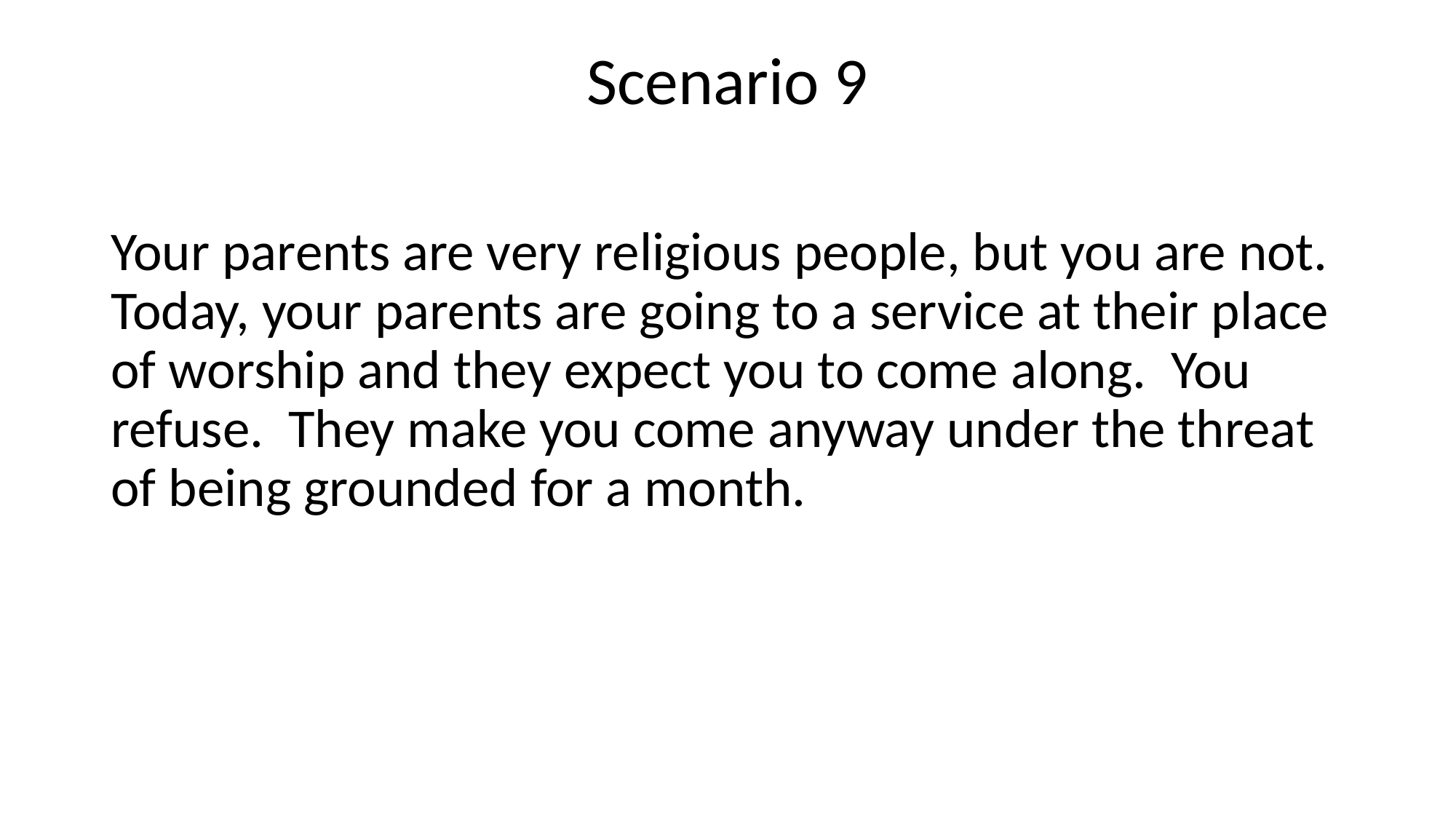

# Scenario 9
Your parents are very religious people, but you are not.  Today, your parents are going to a service at their place of worship and they expect you to come along.  You refuse.  They make you come anyway under the threat of being grounded for a month.